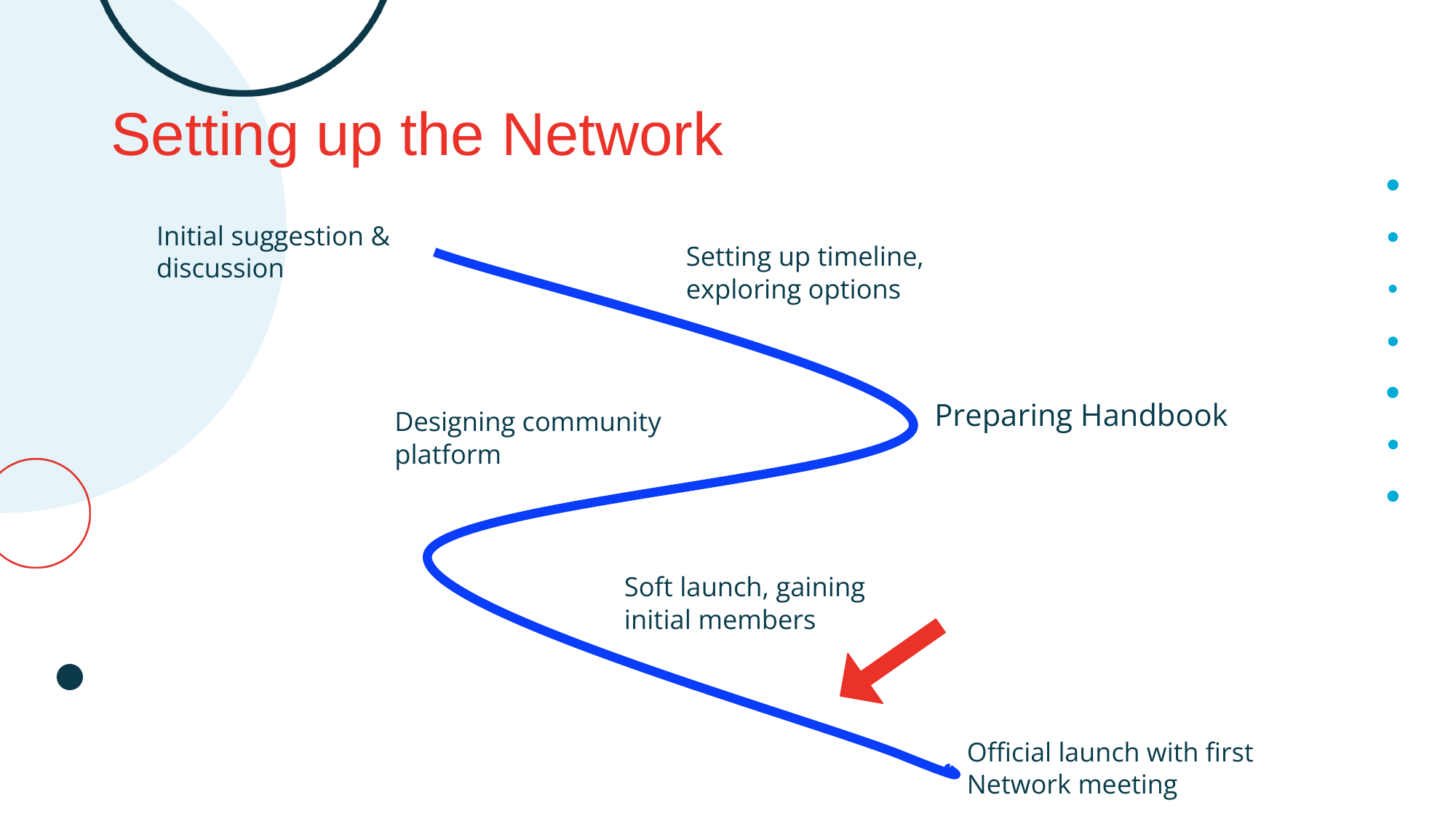

# Setting up the Network
Initial suggestion & discussion
Setting up timeline, exploring options

Preparing Handbook
Designing community platform
Soft launch, gaining initial members

Official launch with first Network meeting